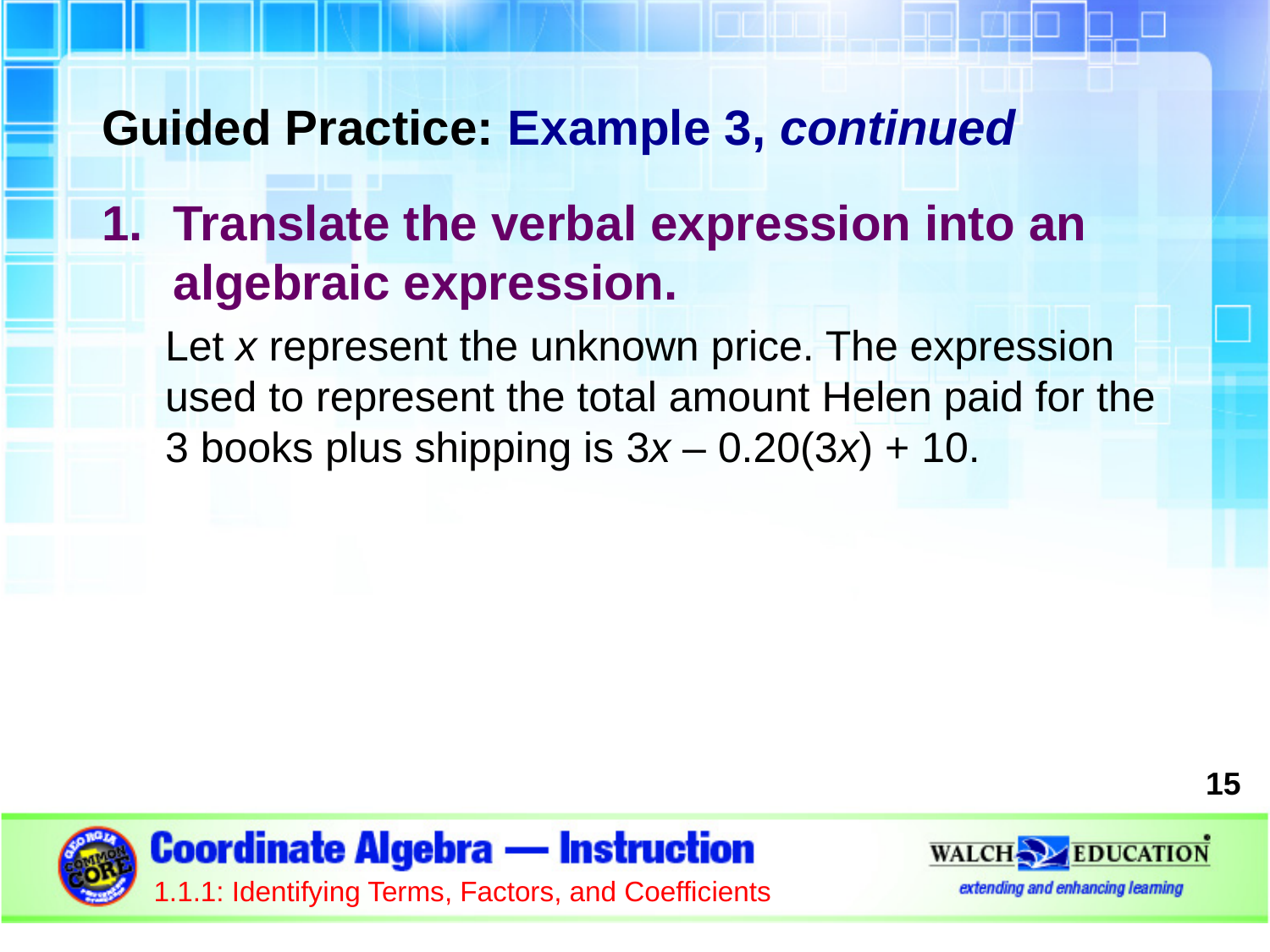

Guided Practice: Example 3, continued

Translate the verbal expression into an algebraic expression.
Let x represent the unknown price. The expression used to represent the total amount Helen paid for the 3 books plus shipping is 3x – 0.20(3x) + 10.
15
1.1.1: Identifying Terms, Factors, and Coefficients